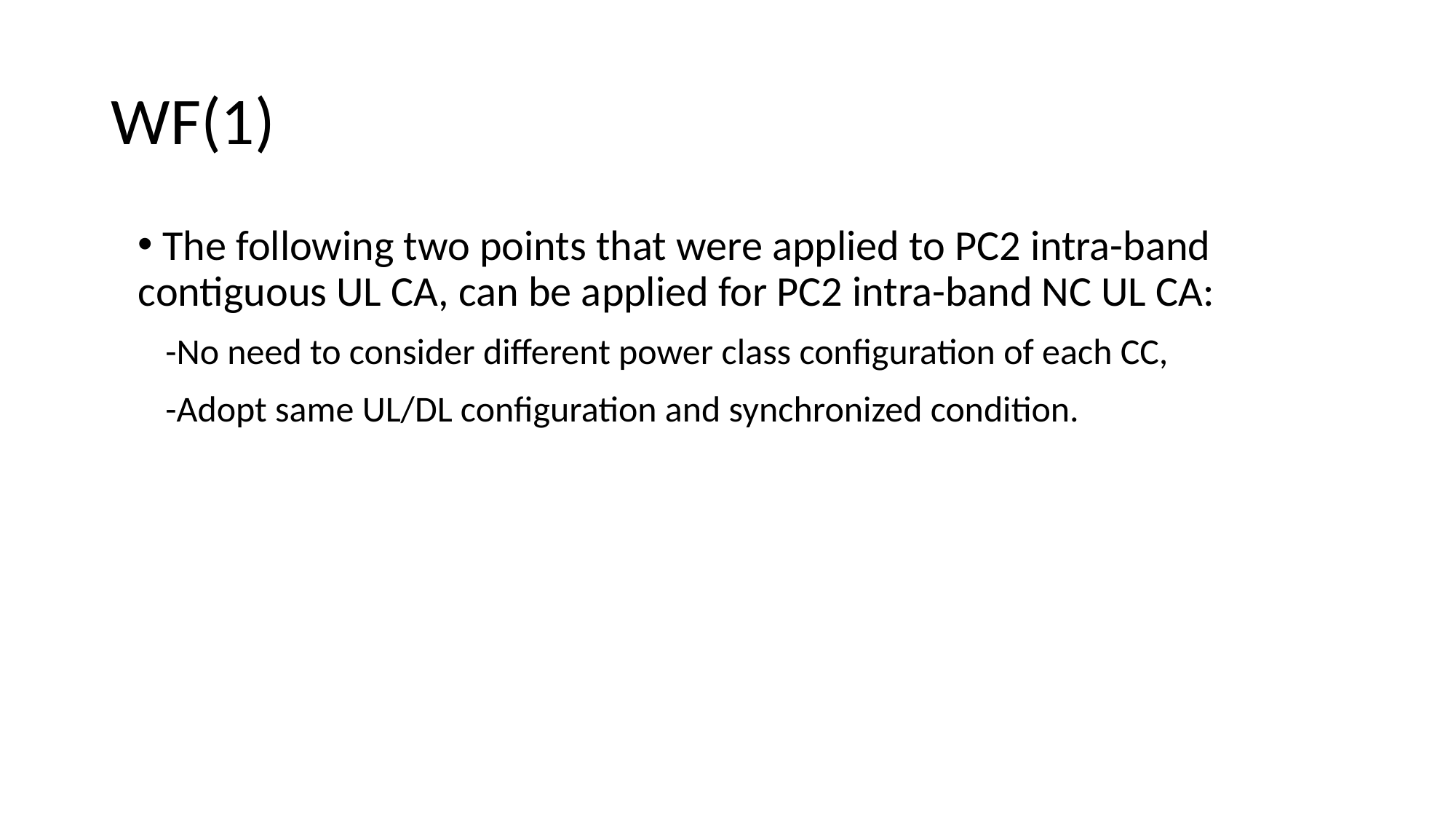

# WF(1)
 The following two points that were applied to PC2 intra-band contiguous UL CA, can be applied for PC2 intra-band NC UL CA:
-No need to consider different power class configuration of each CC,
-Adopt same UL/DL configuration and synchronized condition.